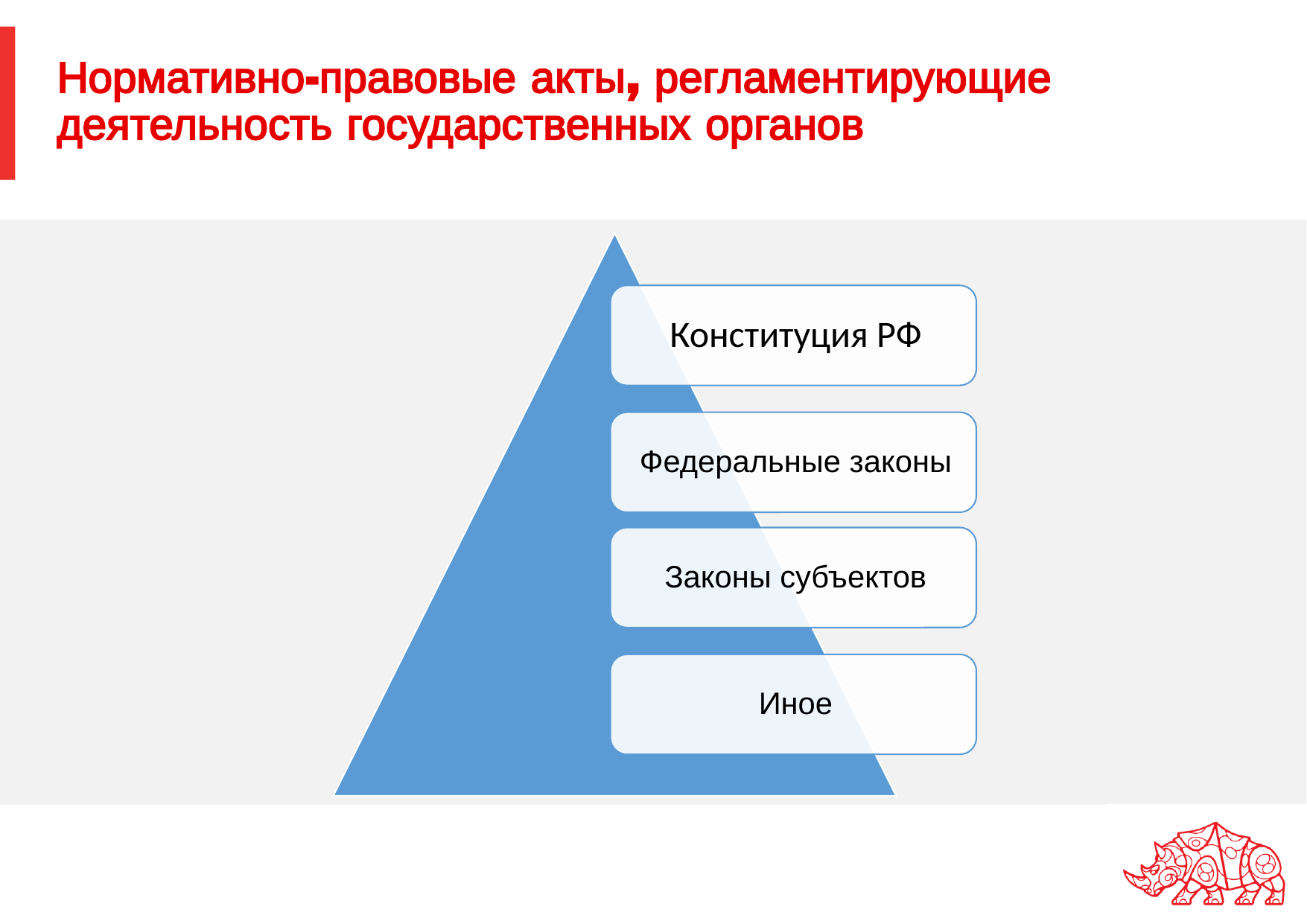

# Нормативно-правовые акты, регламентирующие деятельность государственных органов
Федеральные законы
Законы субъектов
Иное
Конституция РФ